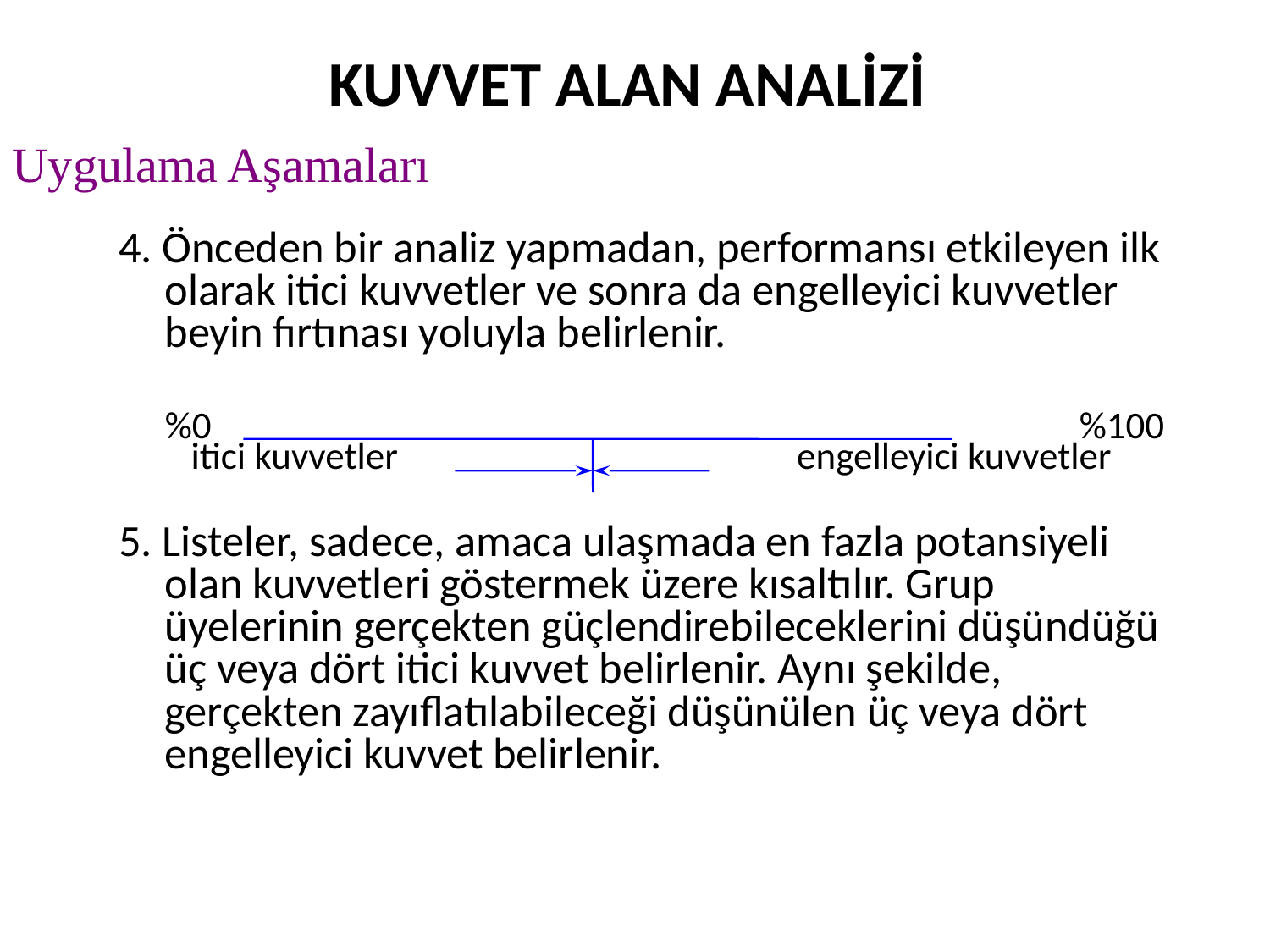

# KUVVET ALAN ANALİZİ
Uygulama Aşamaları
4. Önceden bir analiz yapmadan, performansı etkileyen ilk olarak itici kuvvetler ve sonra da engelleyici kuvvetler beyin fırtınası yoluyla belirlenir.

	%0								%100
	   itici kuvvetler			       engelleyici kuvvetler

5. Listeler, sadece, amaca ulaşmada en fazla potansiyeli olan kuvvetleri göstermek üzere kısaltılır. Grup üyelerinin gerçekten güçlendirebileceklerini düşündüğü üç veya dört itici kuvvet belirlenir. Aynı şekilde, gerçekten zayıflatılabileceği düşünülen üç veya dört engelleyici kuvvet belirlenir.